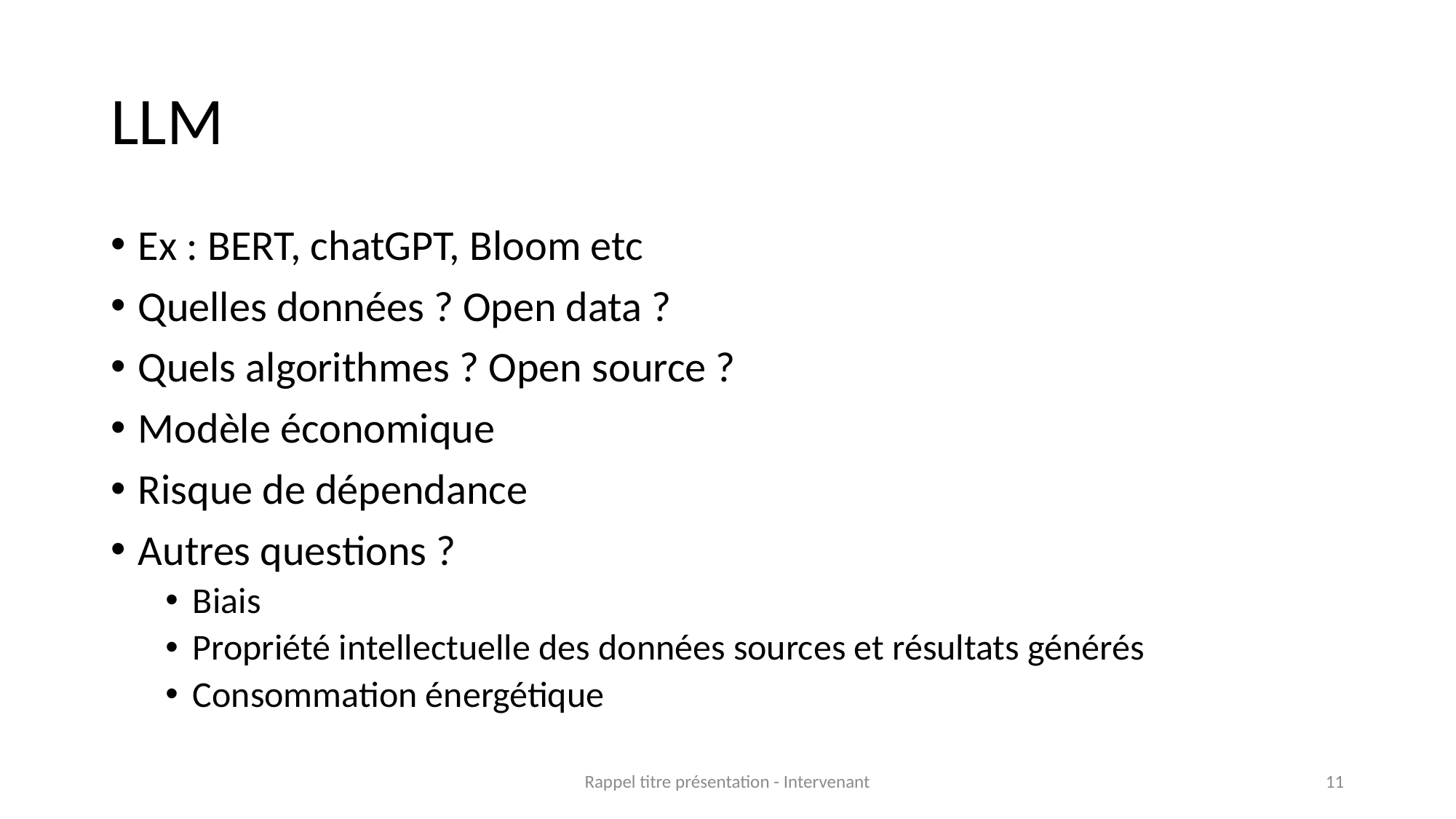

# LLM
Ex : BERT, chatGPT, Bloom etc
Quelles données ? Open data ?
Quels algorithmes ? Open source ?
Modèle économique
Risque de dépendance
Autres questions ?
Biais
Propriété intellectuelle des données sources et résultats générés
Consommation énergétique
Rappel titre présentation - Intervenant
11